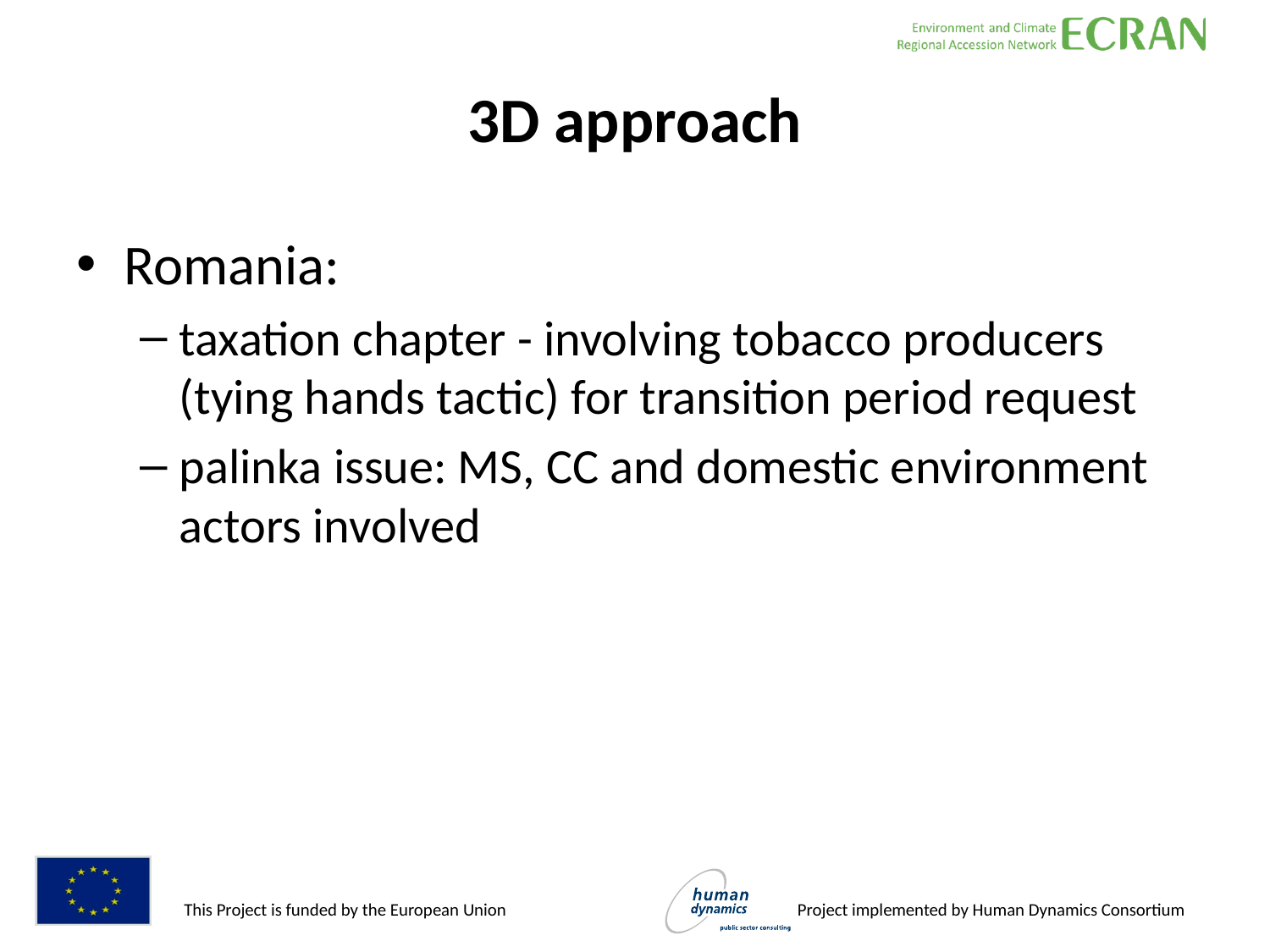

# 3D approach
Romania:
taxation chapter - involving tobacco producers (tying hands tactic) for transition period request
palinka issue: MS, CC and domestic environment actors involved